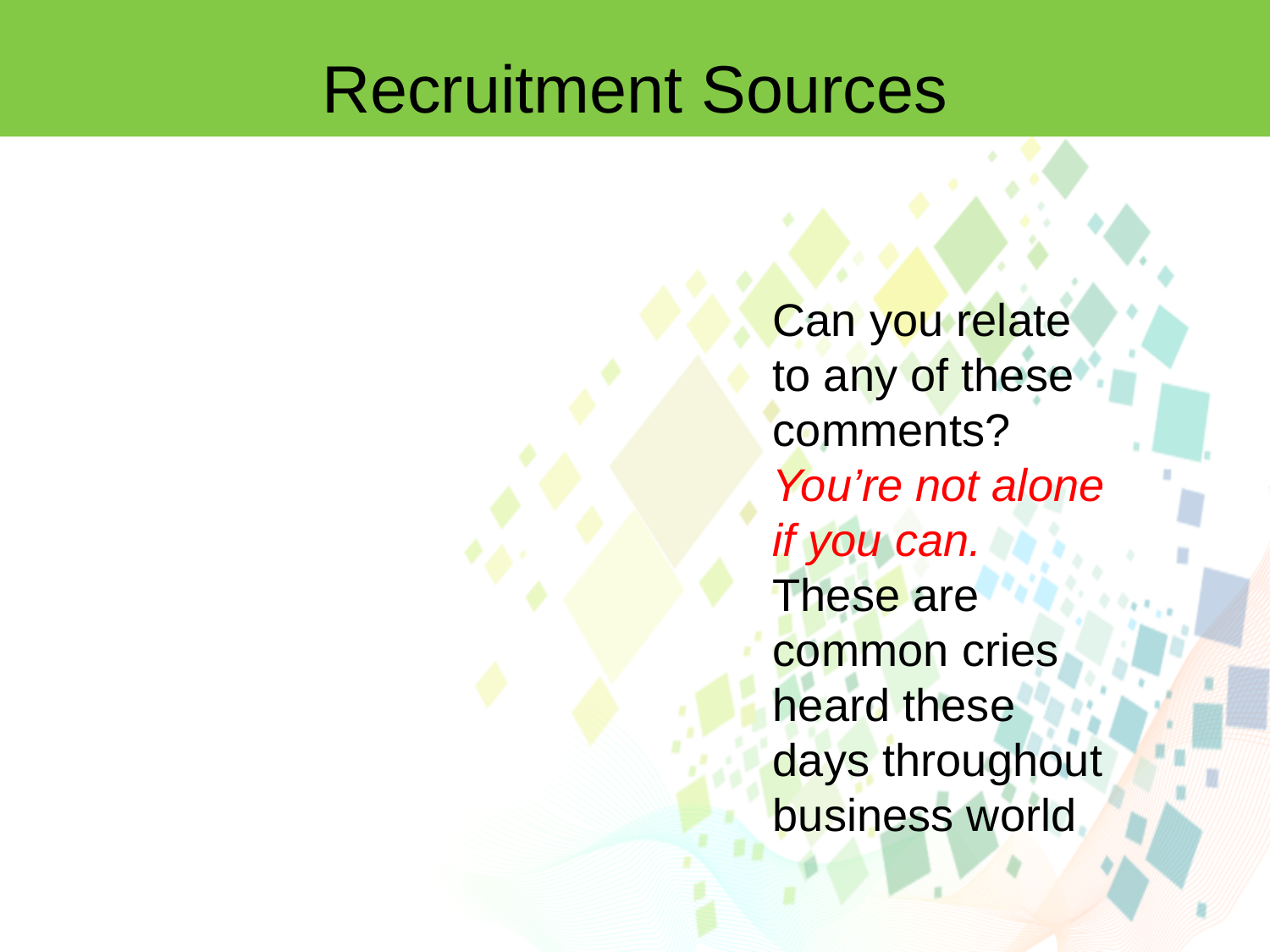

Recruitment Sources
Can you relate to any of these comments? You’re not alone if you can. These are
common cries heard these days throughout business world